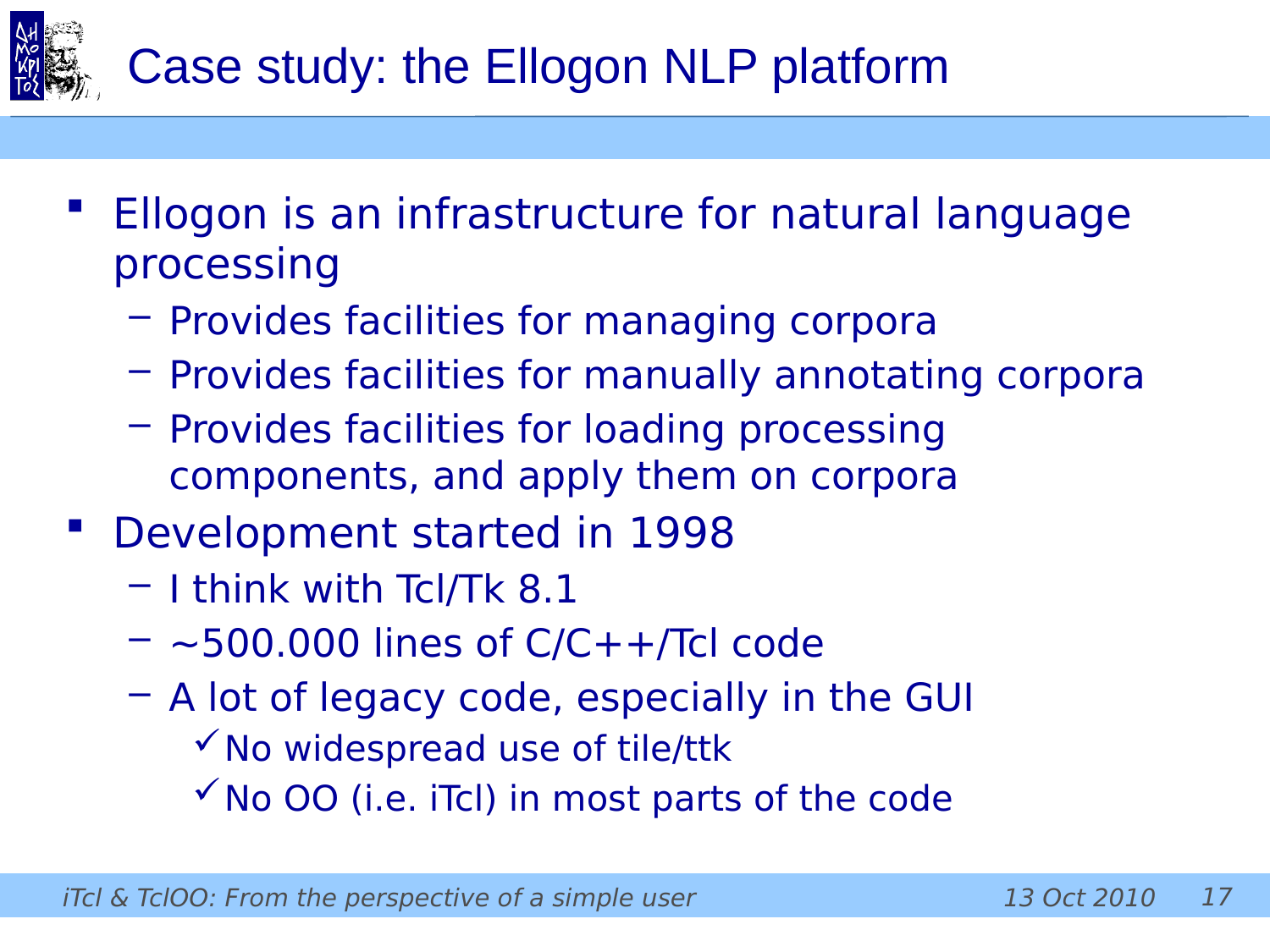

# Case study: the Ellogon NLP platform
Ellogon is an infrastructure for natural language processing
Provides facilities for managing corpora
Provides facilities for manually annotating corpora
Provides facilities for loading processing components, and apply them on corpora
Development started in 1998
I think with Tcl/Tk 8.1
~500.000 lines of C/C++/Tcl code
A lot of legacy code, especially in the GUI
No widespread use of tile/ttk
No OO (i.e. iTcl) in most parts of the code
17
iTcl & TclOO: From the perspective of a simple user
13 Oct 2010